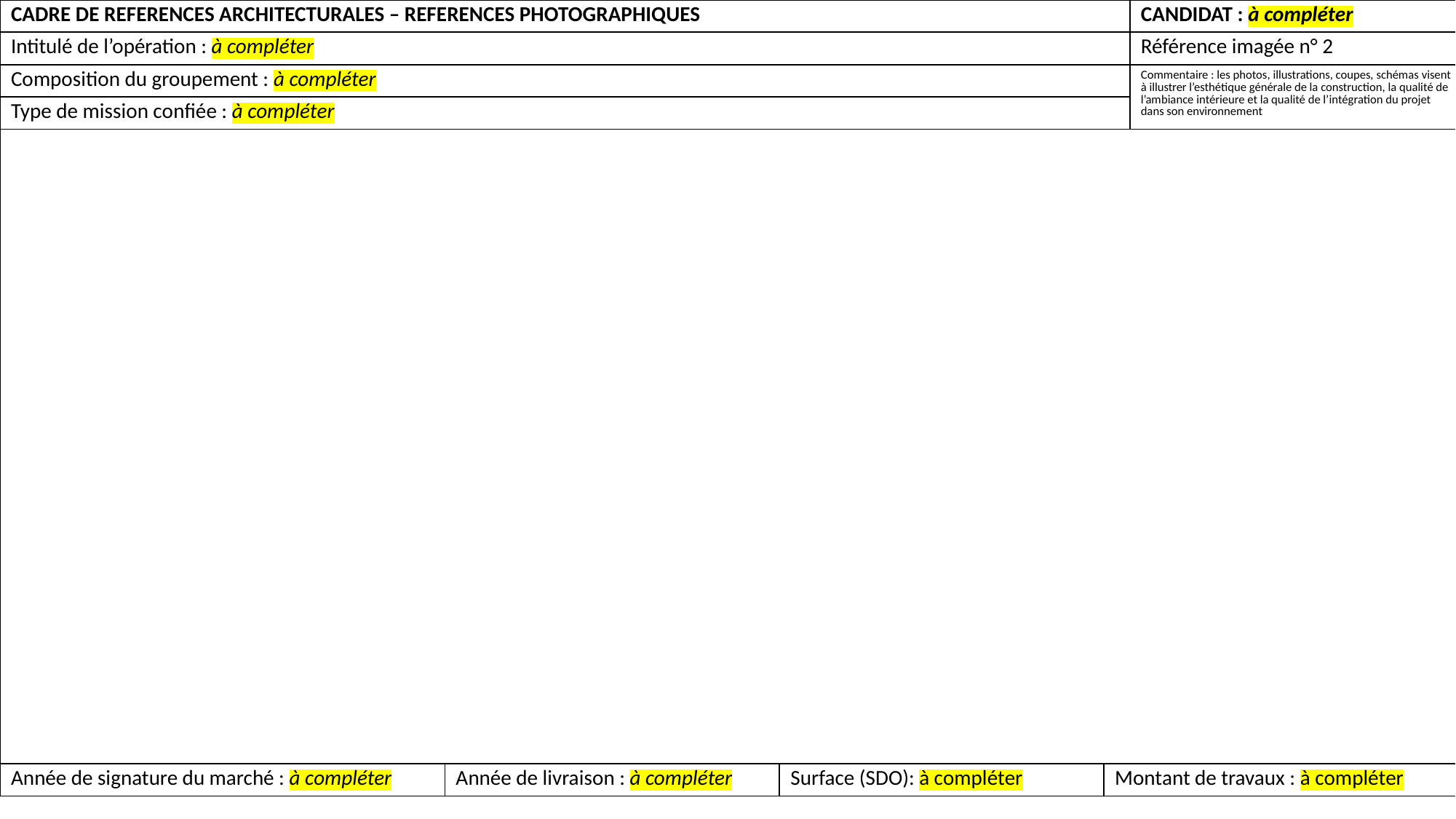

| CADRE DE REFERENCES ARCHITECTURALES – REFERENCES PHOTOGRAPHIQUES |  |  |  | CANDIDAT : à compléter |
| --- | --- | --- | --- | --- |
| Intitulé de l’opération : à compléter |  |  |  | Référence imagée n° 2 |
| Composition du groupement : à compléter |  |  |  | Commentaire : les photos, illustrations, coupes, schémas visent à illustrer l’esthétique générale de la construction, la qualité de l’ambiance intérieure et la qualité de l’intégration du projet dans son environnement |
| Type de mission confiée : à compléter |  |  |  |  |
|  |  |  |  |  |
| Année de signature du marché : à compléter | Année de livraison : à compléter | Surface (SDO): à compléter | Montant de travaux : à compléter | Montant de travaux : à compléter |